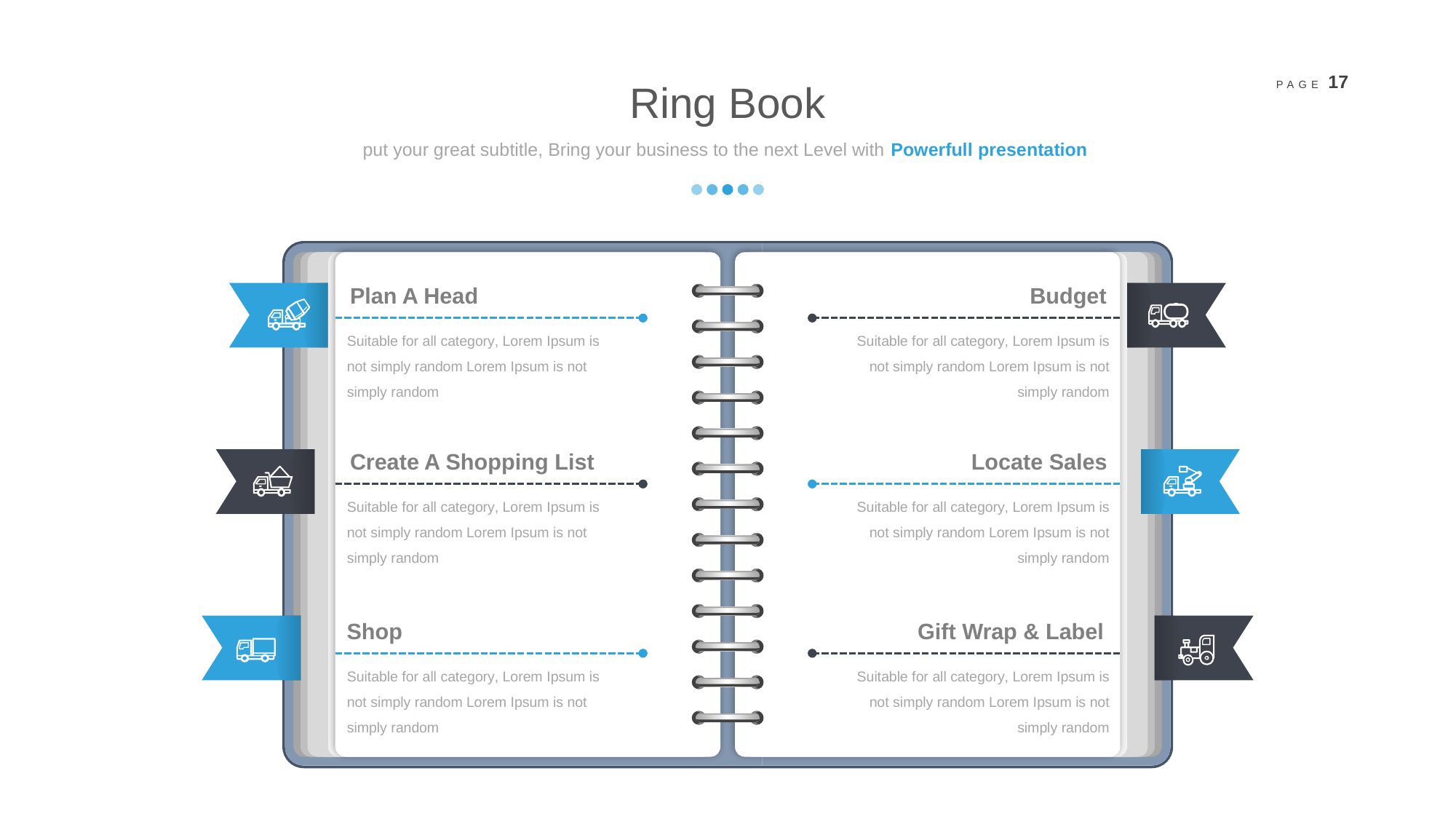

Ring Book
put your great subtitle, Bring your business to the next Level with Powerfull presentation

Plan A Head
Suitable for all category, Lorem Ipsum is not simply random Lorem Ipsum is not simply random

Budget
Suitable for all category, Lorem Ipsum is not simply random Lorem Ipsum is not simply random

Create A Shopping List
Suitable for all category, Lorem Ipsum is not simply random Lorem Ipsum is not simply random

Locate Sales
Suitable for all category, Lorem Ipsum is not simply random Lorem Ipsum is not simply random

Shop
Suitable for all category, Lorem Ipsum is not simply random Lorem Ipsum is not simply random

Gift Wrap & Label
Suitable for all category, Lorem Ipsum is not simply random Lorem Ipsum is not simply random